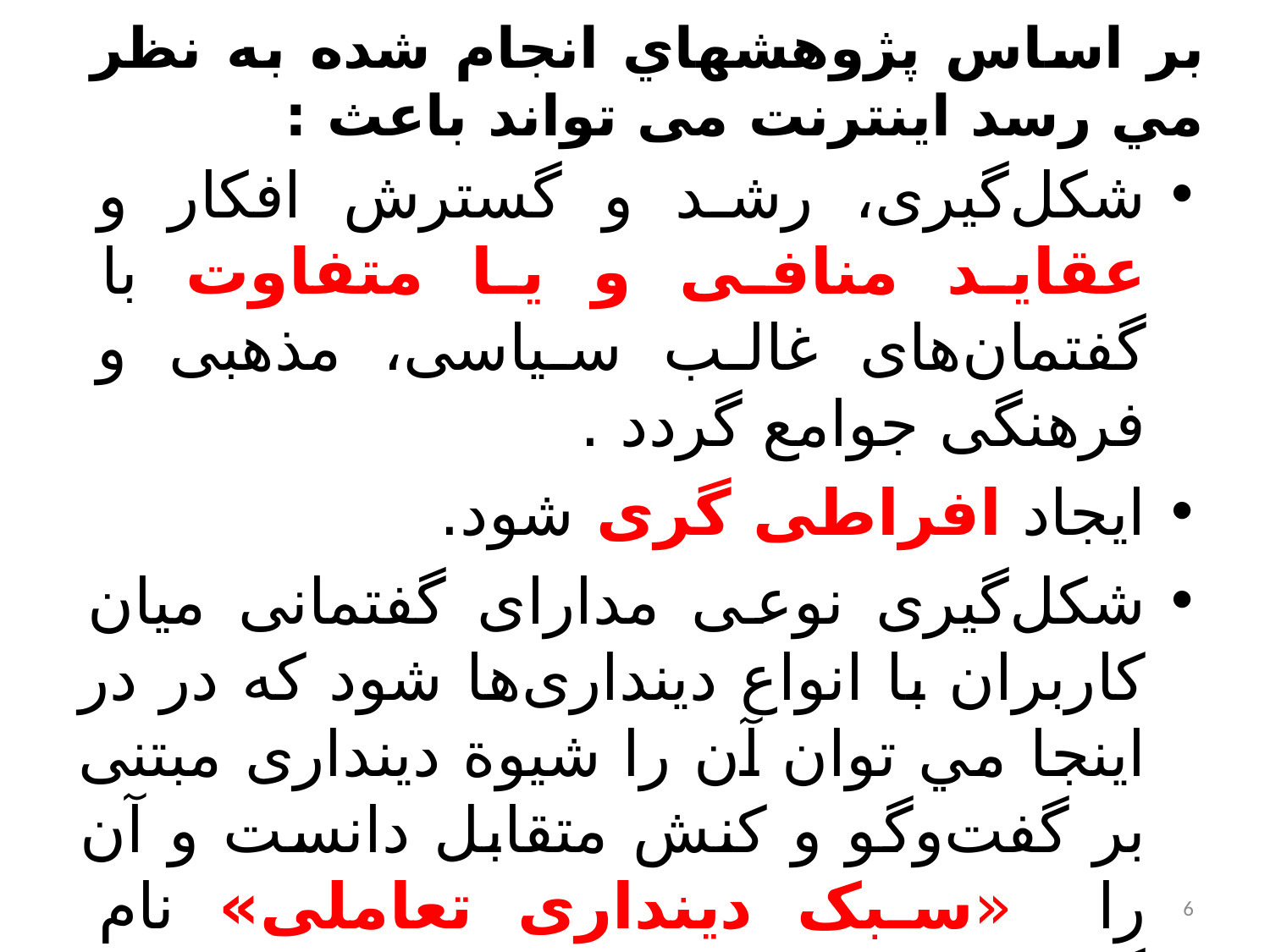

# بر اساس پژوهشهاي انجام شده به نظر مي رسد اینترنت می تواند باعث :
شکل‌گیری، رشد و گسترش افکار و عقاید منافی و یا متفاوت با گفتمان‌های غالب سیاسی، مذهبی و فرهنگی جوامع گردد .
ایجاد افراطی گری شود.
شکل‌گیری نوعی مدارای گفتمانی میان کاربران با انواع دینداری‌ها شود كه در در اينجا مي توان آن را شیوة دینداری مبتنی بر گفت‌وگو و کنش متقابل دانست و آن را  «سبک دینداری تعاملی»‌ نام گذاشت.
6